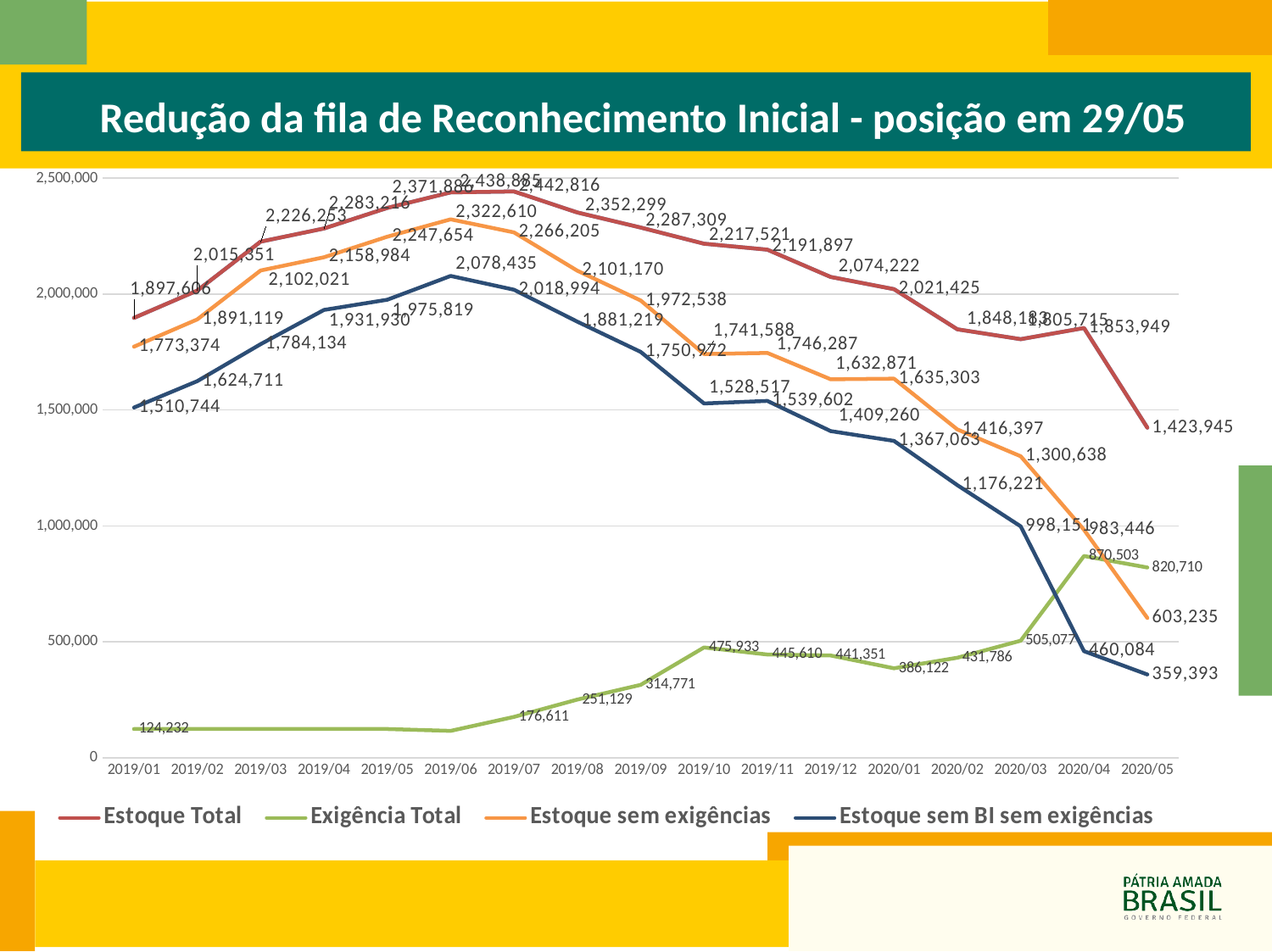

Redução da fila de Reconhecimento Inicial - posição em 29/05

### Chart

| Category | Estoque Total | Estoque Total | Exigência Total | Estoque sem exigências | Estoque sem BI sem exigências |
|---|---|---|---|---|---|
| 2019/01 | 1897606.0 | 1897606.0 | 124232.0 | 1773374.0 | 1510744.4459589375 |
| 2019/02 | 2015351.0 | 2015351.0 | 124232.0 | 1891119.0 | 1624710.99574625 |
| 2019/03 | 2226253.0 | 2226253.0 | 124232.0 | 2102021.0 | 1784134.416575 |
| 2019/04 | 2283216.0 | 2283216.0 | 124232.0 | 2158984.0 | 1931930.4385 |
| 2019/05 | 2371886.0 | 2371886.0 | 124232.0 | 2247654.0 | 1975818.83 |
| 2019/06 | 2438885.0 | 2438885.0 | 116275.0 | 2322610.0 | 2078435.4 |
| 2019/07 | 2442816.0 | 2442816.0 | 176611.0 | 2266205.0 | 2018994.0 |
| 2019/08 | 2352299.0 | 2352299.0 | 251129.0 | 2101170.0 | 1881219.0 |
| 2019/09 | 2287309.0 | 2287309.0 | 314771.0 | 1972538.0 | 1750972.0 |
| 2019/10 | 2217521.0 | 2217521.0 | 475933.0 | 1741588.0 | 1528517.0 |
| 2019/11 | 2191897.0 | 2191897.0 | 445610.0 | 1746287.0 | 1539602.0 |
| 2019/12 | 2074222.0 | 2074222.0 | 441351.0 | 1632871.0 | 1409260.0 |
| 2020/01 | 2021425.0 | 2021425.0 | 386122.0 | 1635303.0 | 1367063.0 |
| 2020/02 | 1848183.0 | 1848183.0 | 431786.0 | 1416397.0 | 1176221.0 |
| 2020/03 | 1805715.0 | 1805715.0 | 505077.0 | 1300638.0 | 998151.0 |
| 2020/04 | 1853949.0 | 1853949.0 | 870503.0 | 983446.0 | 460084.0 |
| 2020/05 | 1423945.0 | 1423945.0 | 820710.0 | 603235.0 | 359393.0 |